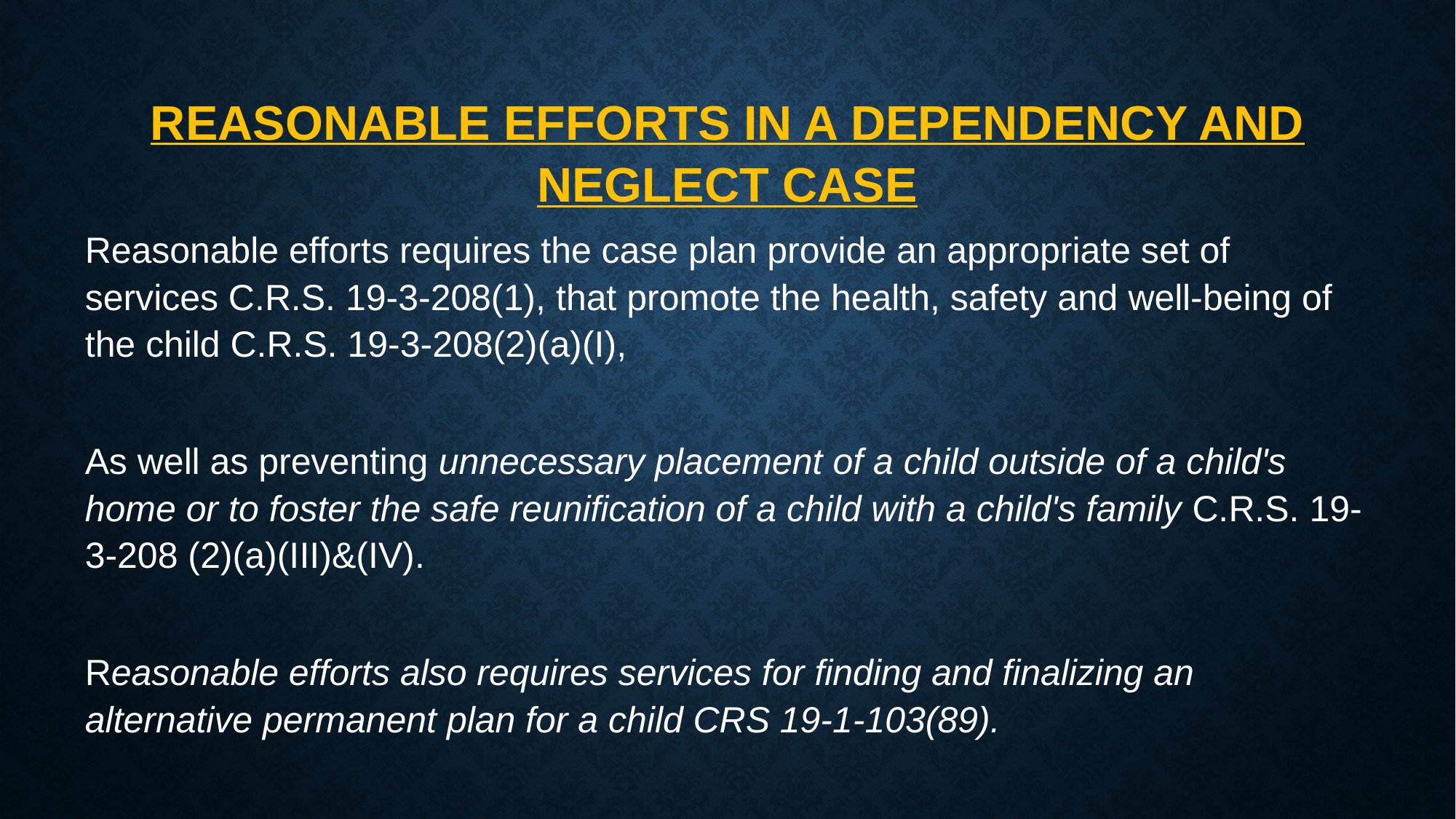

REASONABLE EFFORTS IN A DEPENDENCY AND NEGLECT CASE
Reasonable efforts requires the case plan provide an appropriate set of services C.R.S. 19-3-208(1), that promote the health, safety and well-being of the child C.R.S. 19-3-208(2)(a)(I),

As well as preventing unnecessary placement of a child outside of a child's home or to foster the safe reunification of a child with a child's family C.R.S. 19-3-208 (2)(a)(III)&(IV).

Reasonable efforts also requires services for finding and finalizing an alternative permanent plan for a child CRS 19-1-103(89).